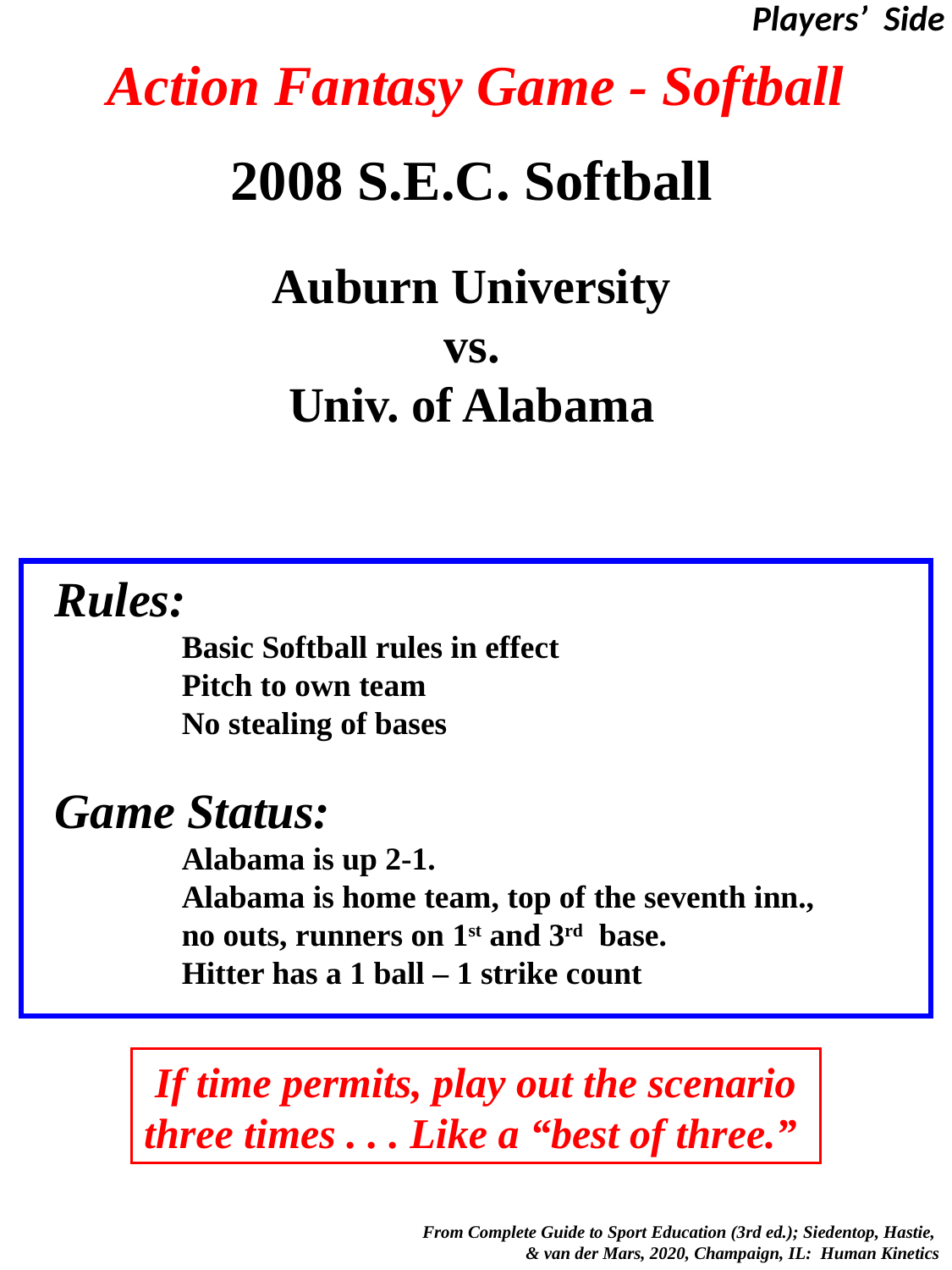

Players’  Side
# Action Fantasy Game - Softball
2008 S.E.C. Softball

Auburn University
vs.
Univ. of Alabama

Rules:
	Basic Softball rules in effect
 	Pitch to own team
	No stealing of bases

Game Status:
	Alabama is up 2-1.
	Alabama is home team, top of the seventh inn.,
	no outs, runners on 1st and 3rd  base.
	Hitter has a 1 ball – 1 strike count

If time permits, play out the scenario
three times . . . Like a “best of three.”
 From Complete Guide to Sport Education (3rd ed.); Siedentop, Hastie,
& van der Mars, 2020, Champaign, IL:  Human Kinetics